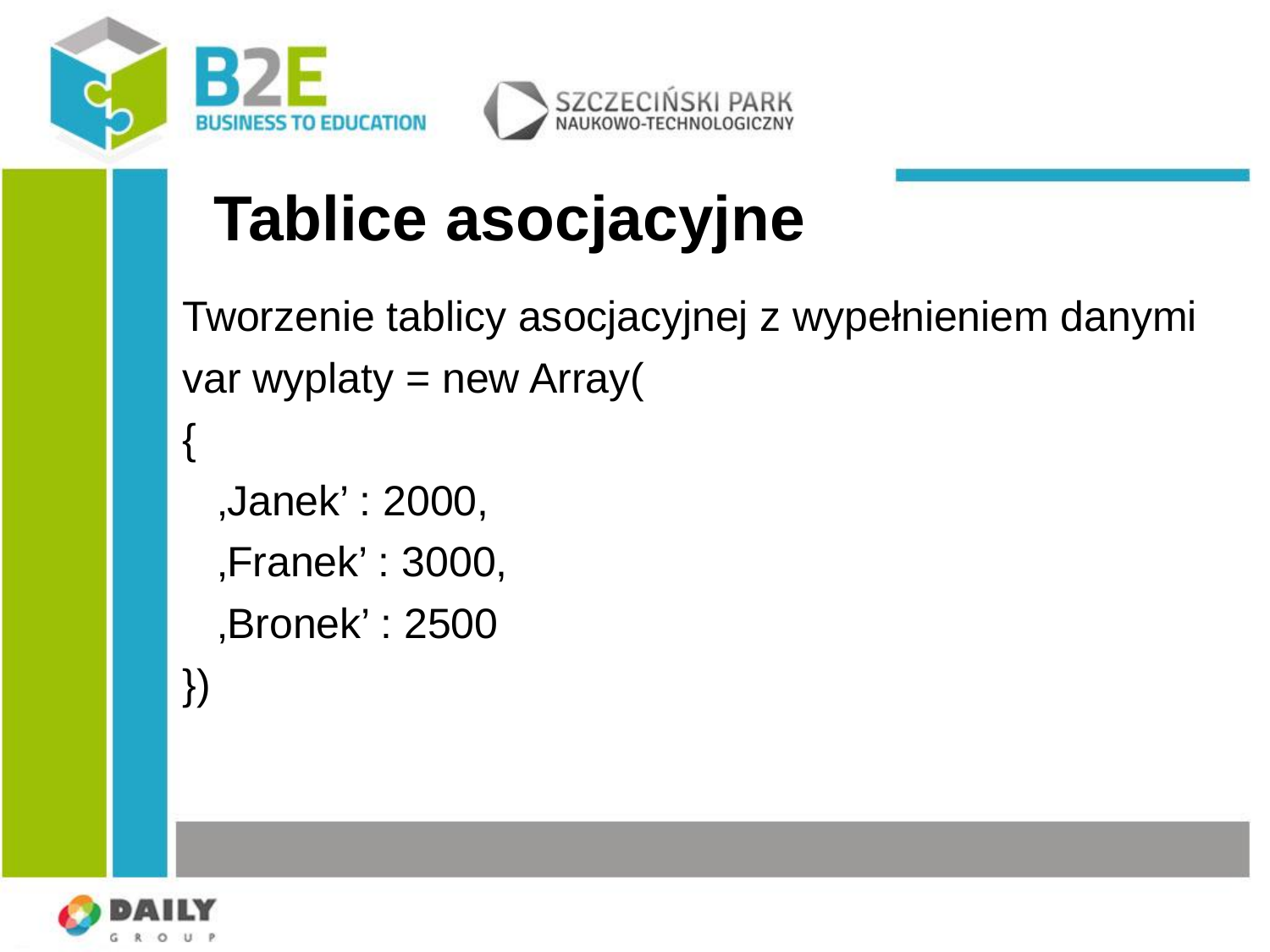

# Tablice asocjacyjne
Tworzenie tablicy asocjacyjnej z wypełnieniem danymi
var wyplaty = new Array(
{
   ‚Janek’ : 2000,
   ‚Franek’ : 3000,
   ‚Bronek’ : 2500
})